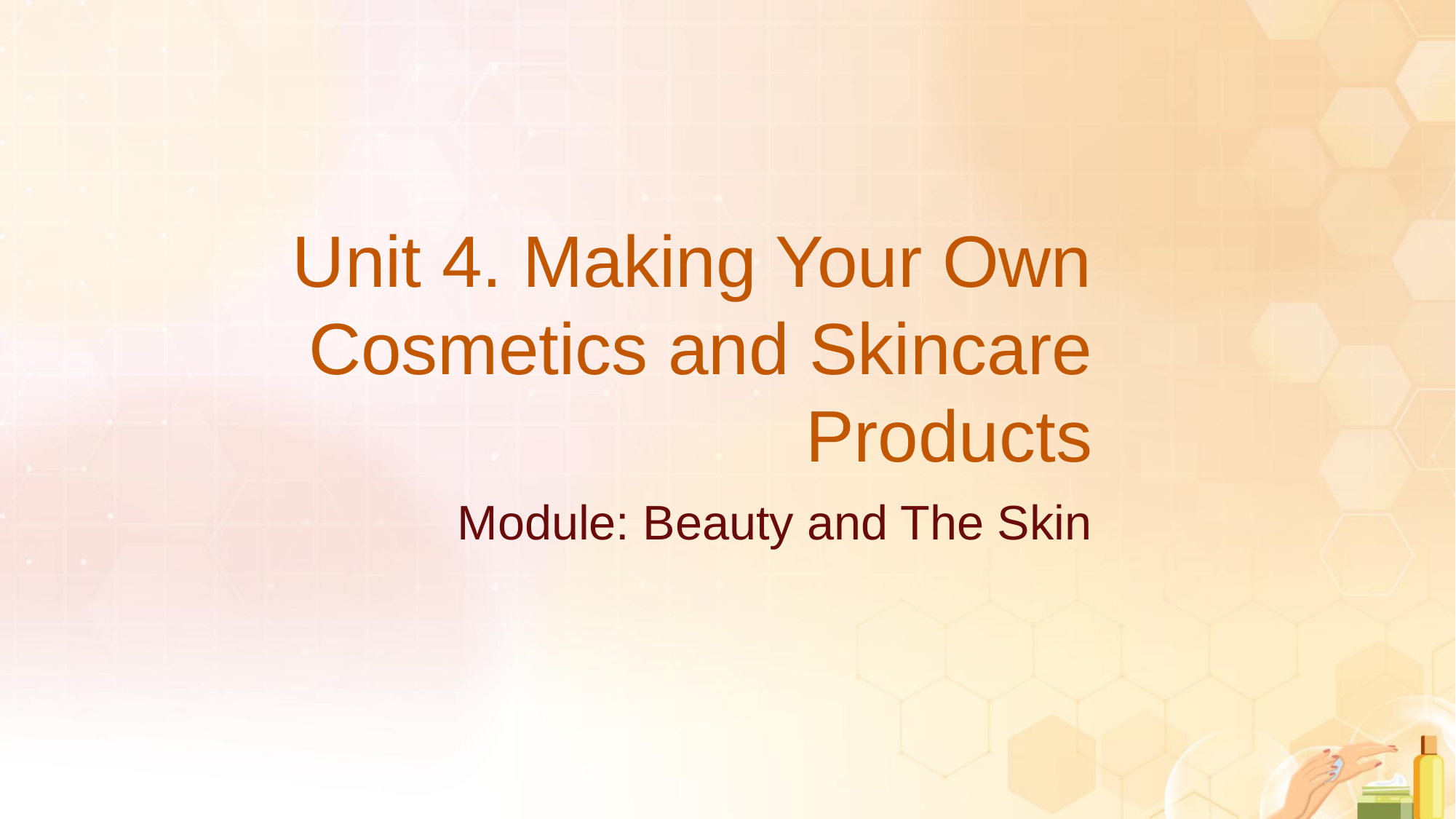

# Unit 4. Making Your Own Cosmetics and Skincare Products
Module: Beauty and The Skin